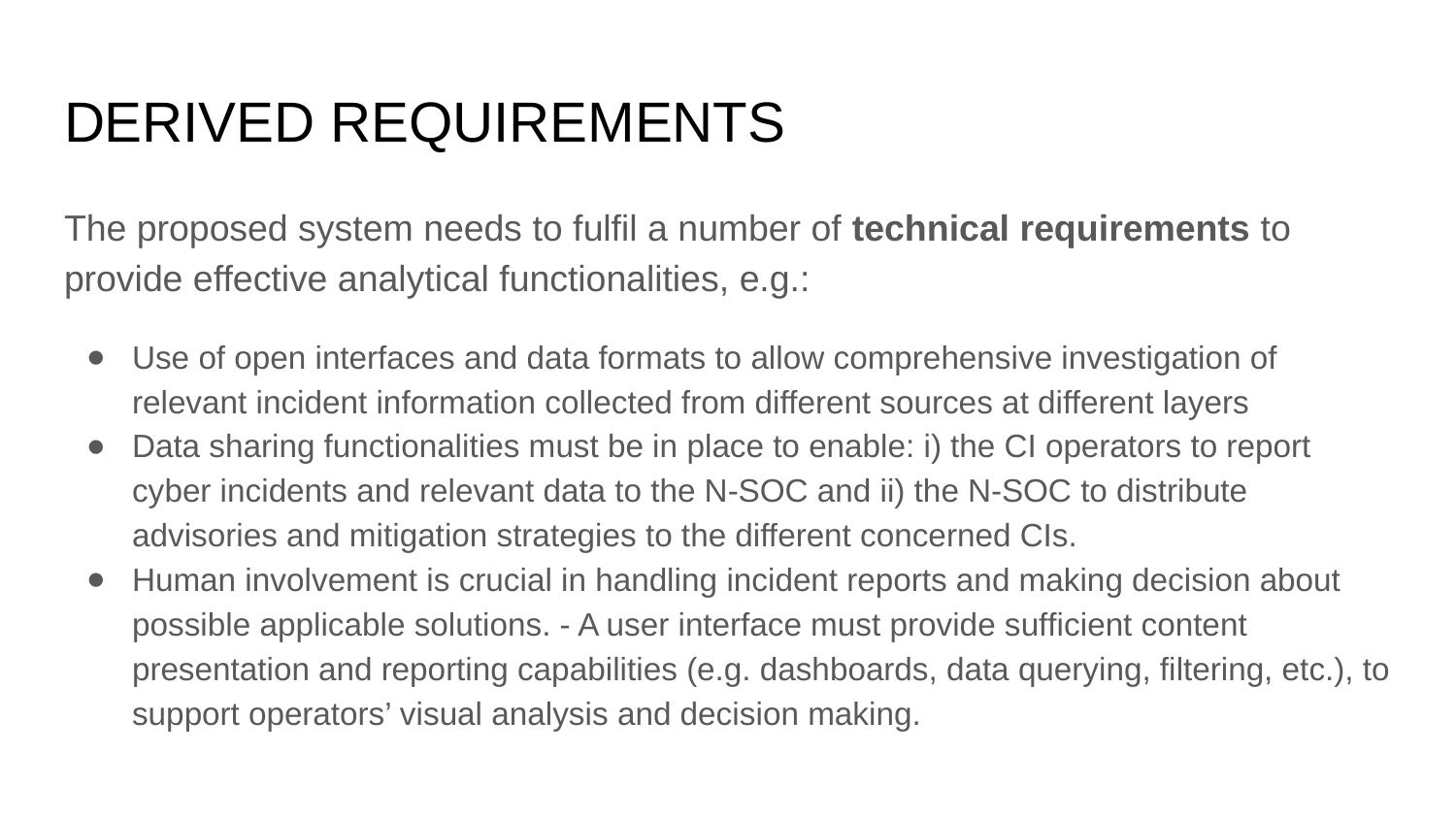

# DERIVED REQUIREMENTS
The proposed system needs to fulﬁl a number of technical requirements to provide effective analytical functionalities, e.g.:
Use of open interfaces and data formats to allow comprehensive investigation of relevant incident information collected from different sources at different layers
Data sharing functionalities must be in place to enable: i) the CI operators to report cyber incidents and relevant data to the N-SOC and ii) the N-SOC to distribute advisories and mitigation strategies to the different concerned CIs.
Human involvement is crucial in handling incident reports and making decision about possible applicable solutions. - A user interface must provide sufﬁcient content presentation and reporting capabilities (e.g. dashboards, data querying, ﬁltering, etc.), to support operators’ visual analysis and decision making.